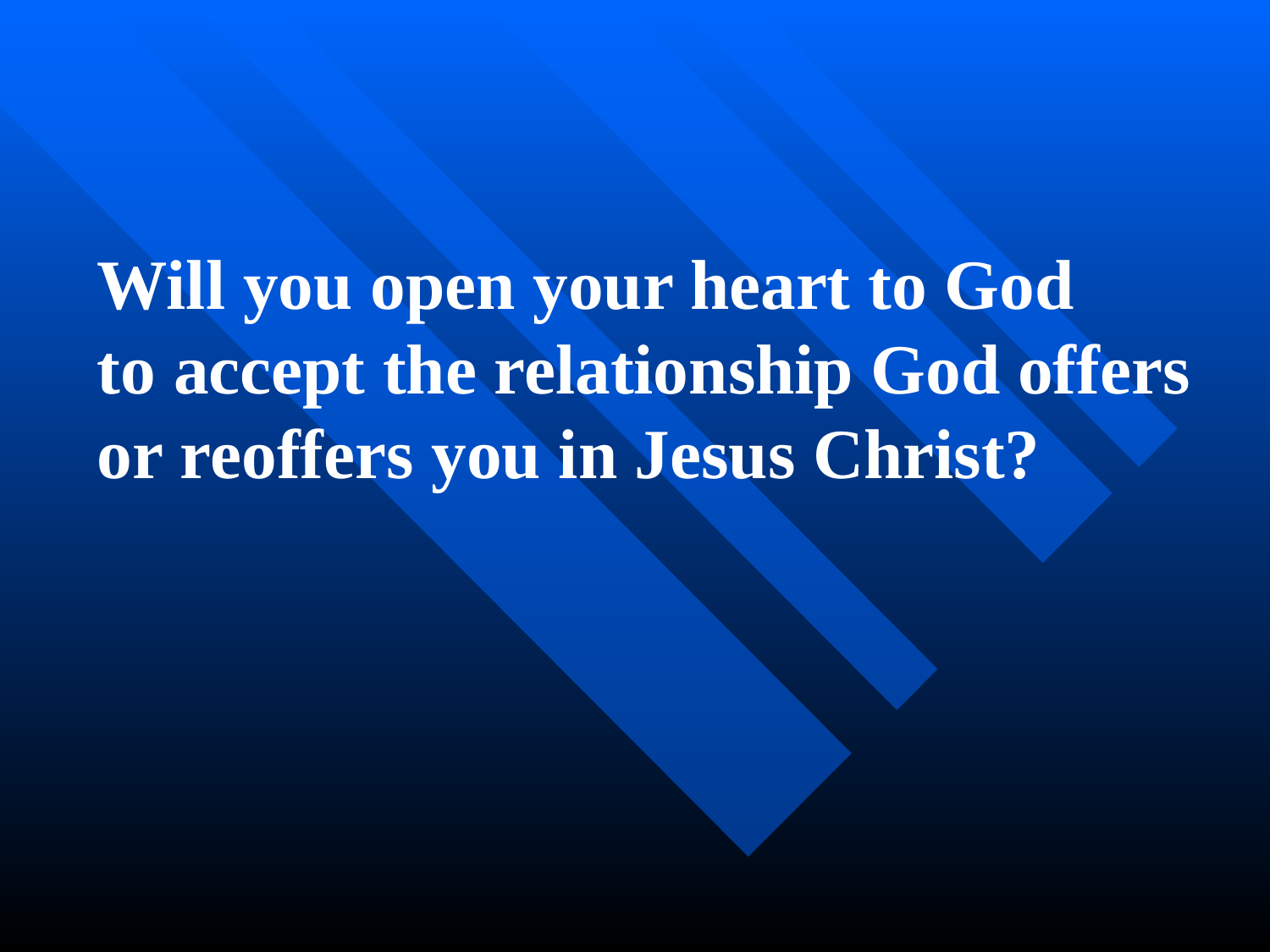

Will you open your heart to God
to accept the relationship God offers or reoffers you in Jesus Christ?